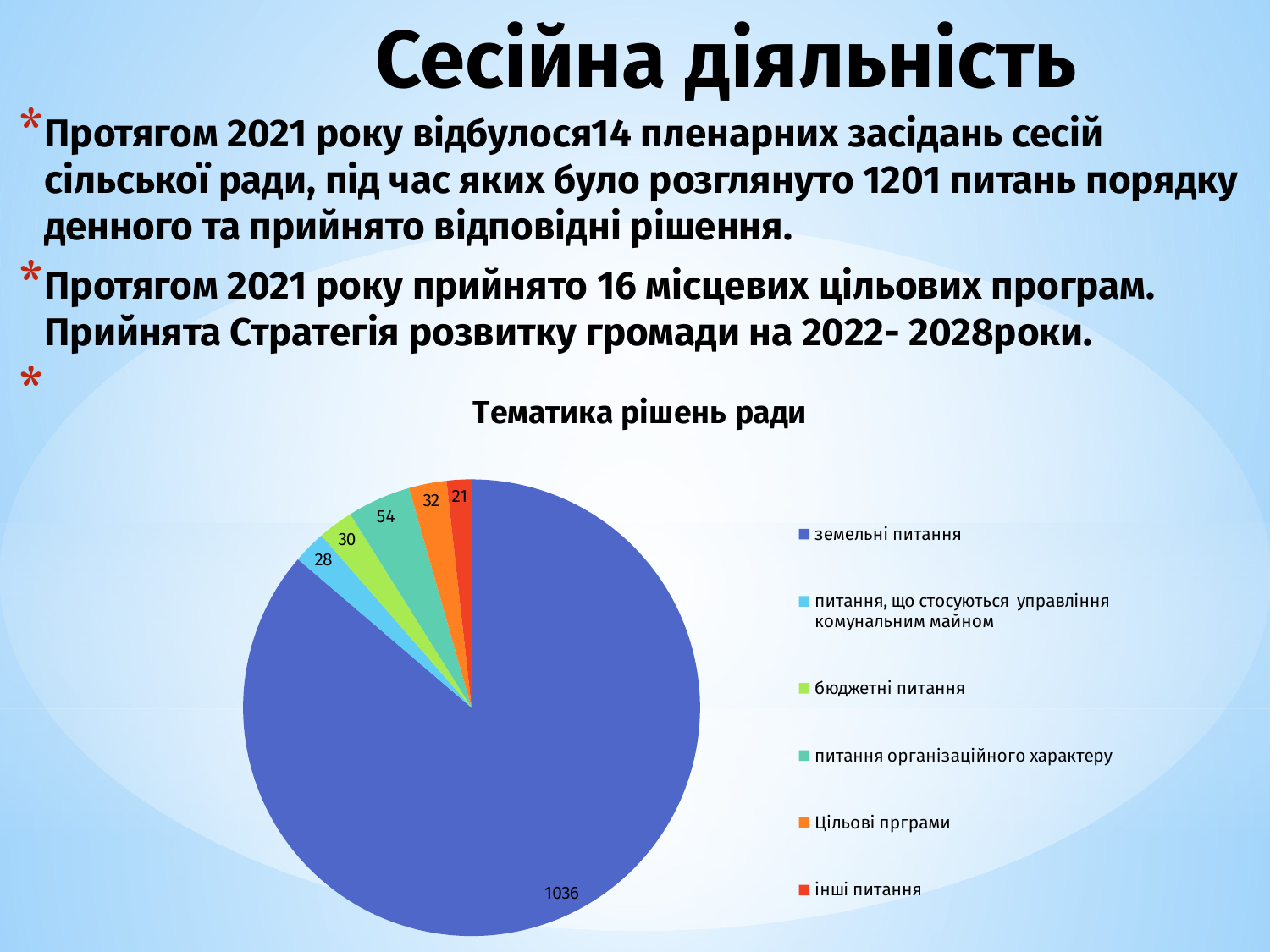

# Сесійна діяльність
Протягом 2021 року відбулося14 пленарних засідань сесій сільської ради, під час яких було розглянуто 1201 питань порядку денного та прийнято відповідні рішення.
Протягом 2021 року прийнято 16 місцевих цільових програм.  Прийнята Стратегія розвитку громади на 2022- 2028роки.

### Chart:

| Category | Тематика рішень ради |
|---|---|
| земельні питання | 1036.0 |
| питання, що стосуються  управління  комунальним майном | 28.0 |
| бюджетні питання | 30.0 |
| питання організаційного характеру | 54.0 |
| Цільові прграми | 32.0 |
| інші питання | 21.0 |